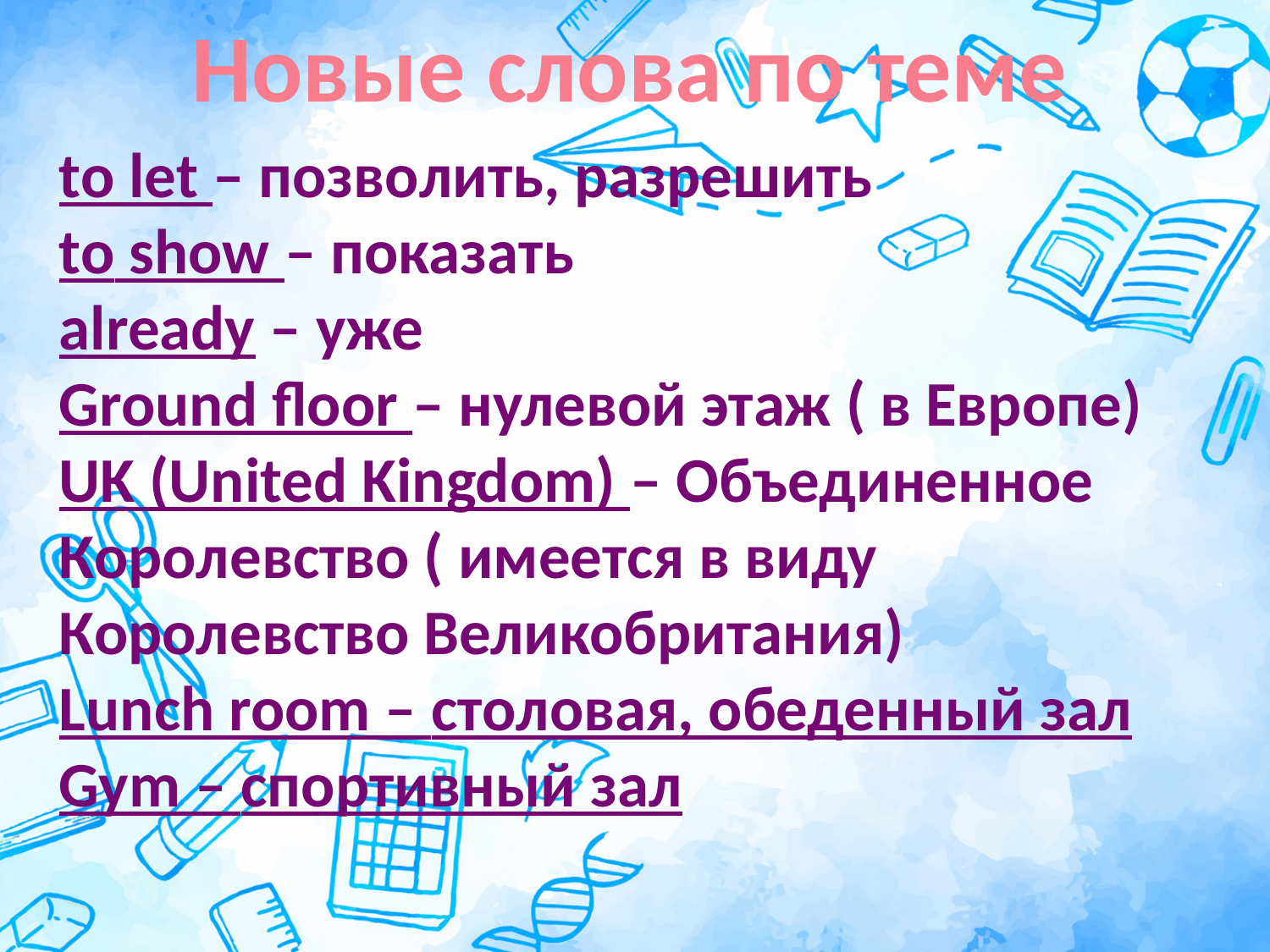

Новые слова по теме
to let – позволить, разрешить
to show – показать
already – уже
Ground floor – нулевой этаж ( в Европе)
UK (United Kingdom) – Объединенное
Королевство ( имеется в виду
Королевство Великобритания)
Lunch room – столовая, обеденный зал
Gym – спортивный зал